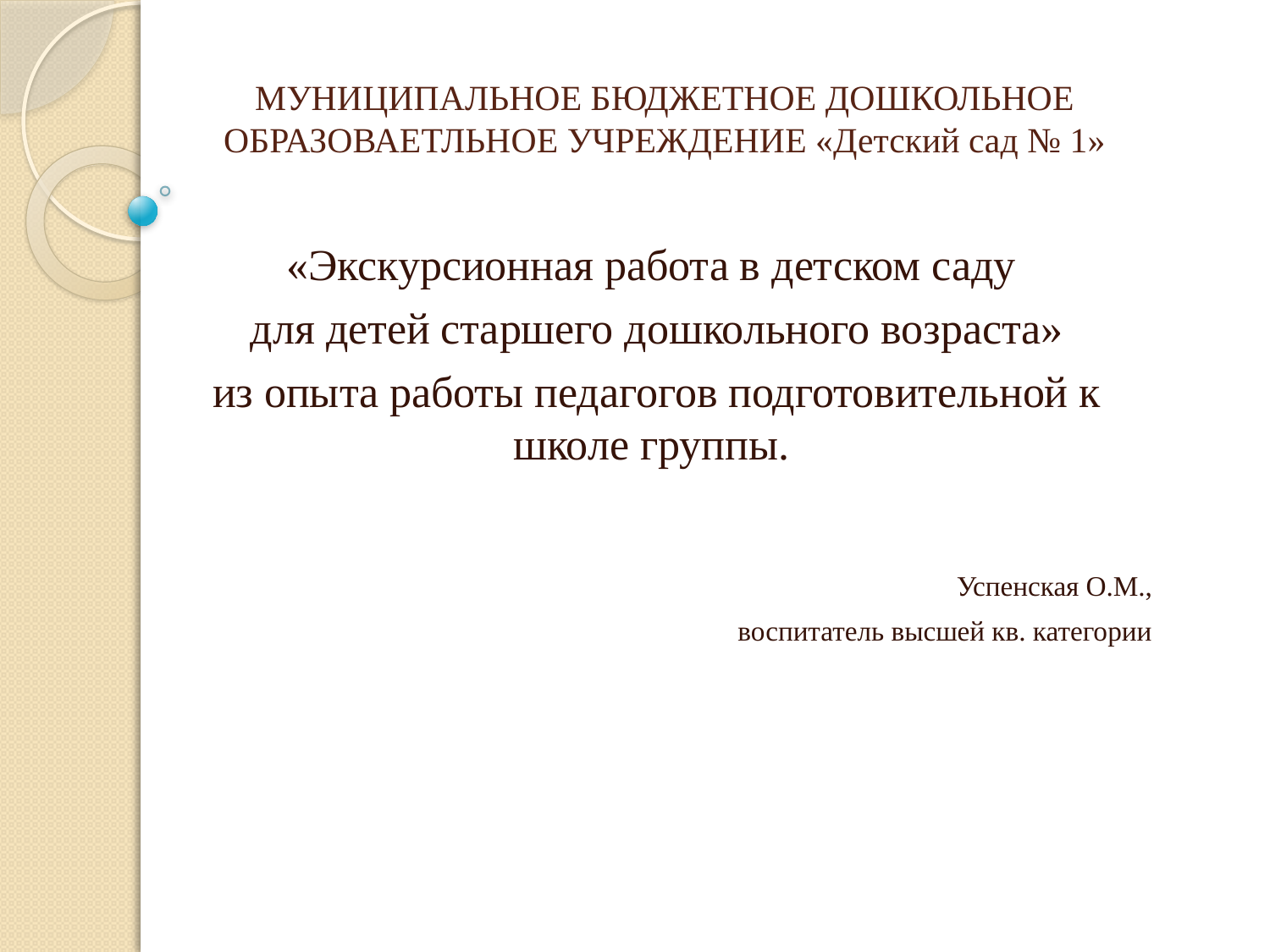

# МУНИЦИПАЛЬНОЕ БЮДЖЕТНОЕ ДОШКОЛЬНОЕ ОБРАЗОВАЕТЛЬНОЕ УЧРЕЖДЕНИЕ «Детский сад № 1»
«Экскурсионная работа в детском саду
для детей старшего дошкольного возраста»
из опыта работы педагогов подготовительной к школе группы.

Успенская О.М.,
 воспитатель высшей кв. категории

г. Гусь-Хрустальный
2023 г.